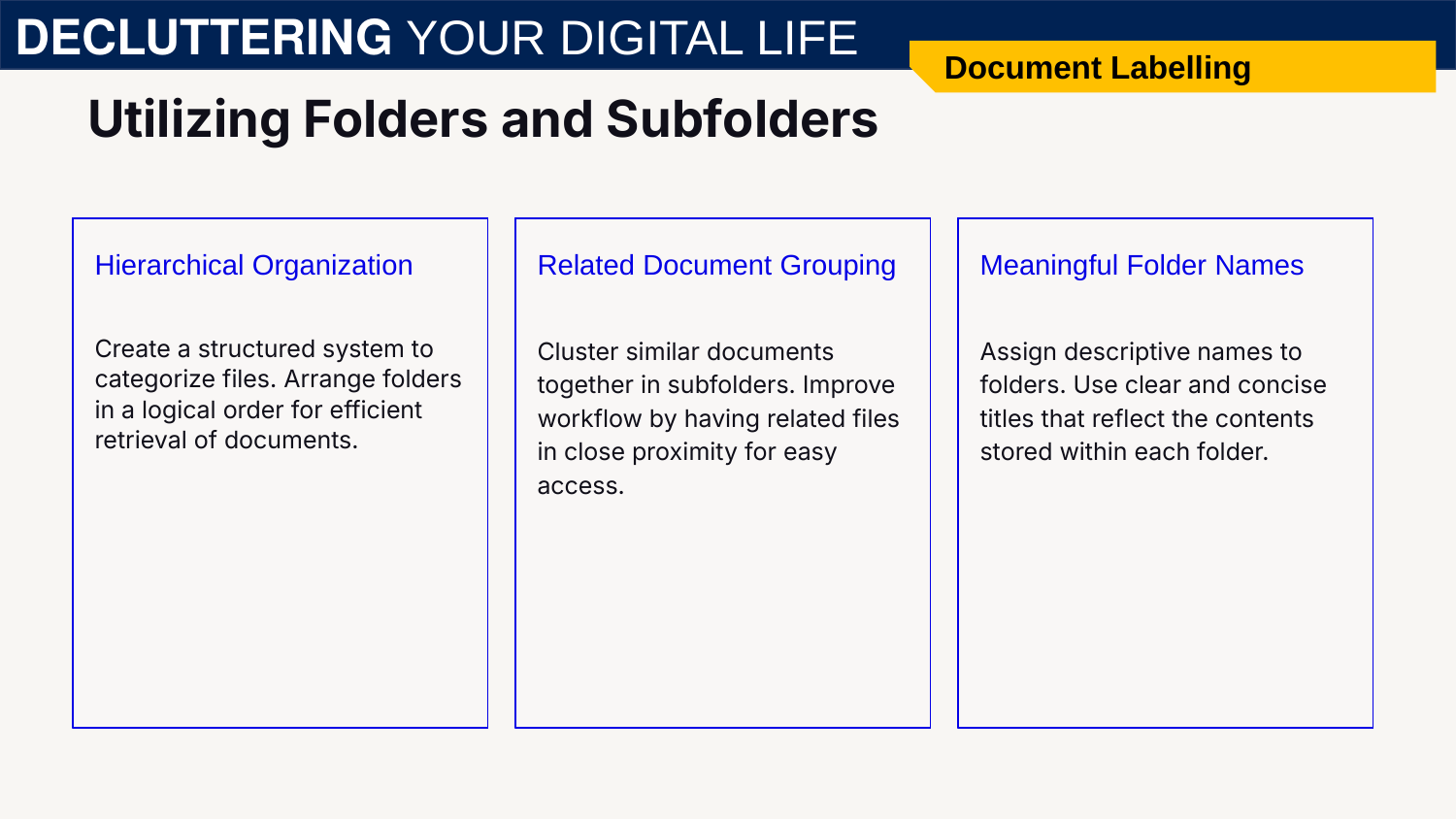

DECLUTTERING YOUR DIGITAL LIFE
Document Labelling

# Utilizing Folders and Subfolders
Hierarchical Organization
Related Document Grouping
Meaningful Folder Names

Cluster similar documents together in subfolders. Improve workflow by having related files in close proximity for easy access.
Create a structured system to categorize files. Arrange folders in a logical order for efficient retrieval of documents.
Assign descriptive names to folders. Use clear and concise titles that reflect the contents stored within each folder.